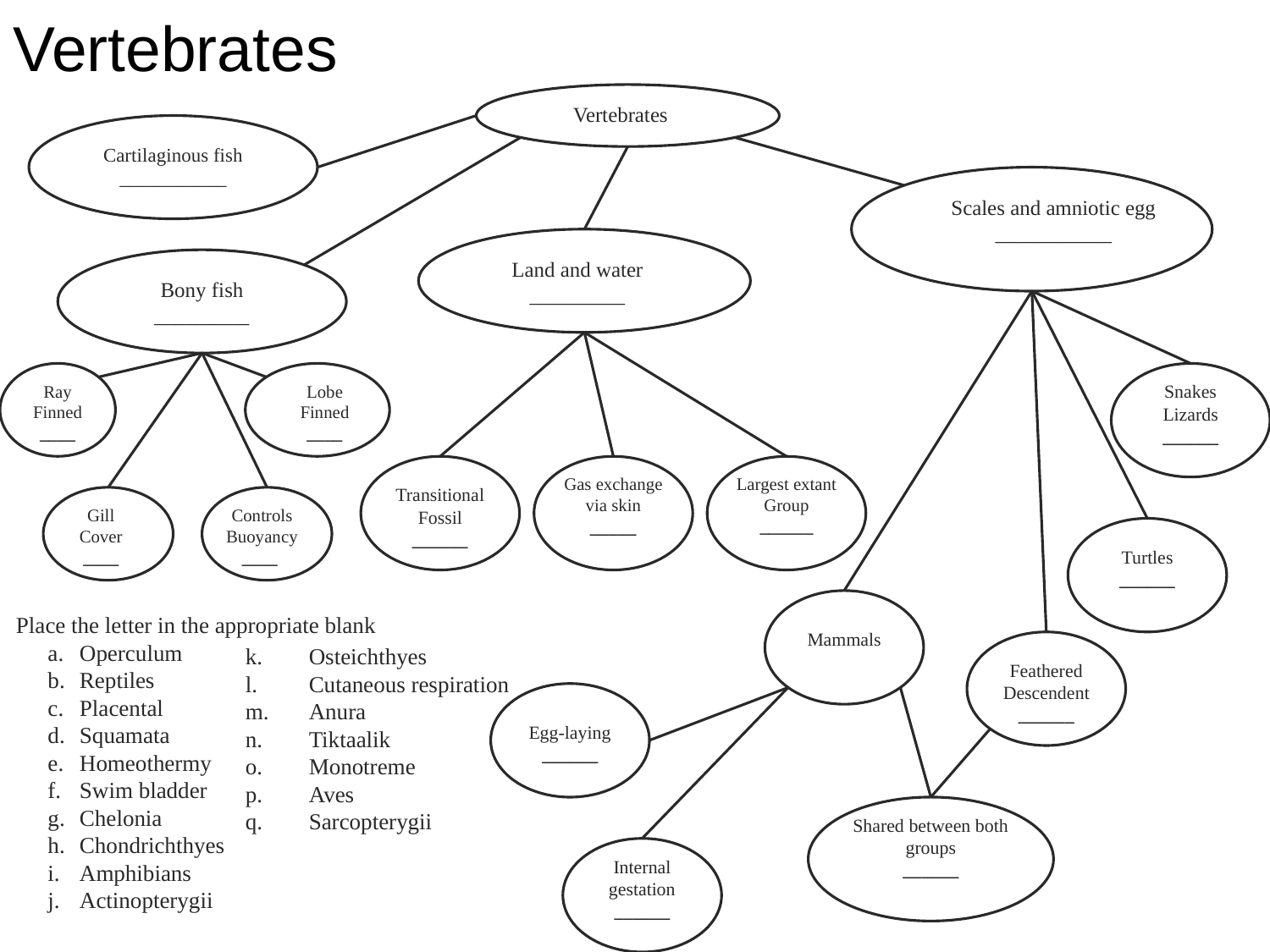

Vertebrates

Vertebrates

Cartilaginous fish ___________

Scales and amniotic egg
___________

Land and water
_________
Bony fish
_________

Ray
Finned
____
Lobe
Finned
____
Snakes
Lizards
______

Gas exchange
via skin
_____
Largest extant
Group
______
Transitional
Fossil
______

Gill
Cover
____
 Controls
 Buoyancy
____

Turtles
______

Mammals

Feathered
Descendent
______

Egg-laying
______

Shared between both groups
______

Internal
gestation
______
	Place the letter in the appropriate blank
Operculum
Reptiles
Placental
Squamata
Homeothermy
Swim bladder
Chelonia
Chondrichthyes
Amphibians
Actinopterygii

Osteichthyes
Cutaneous respiration
Anura
Tiktaalik
Monotreme
Aves
Sarcopterygii